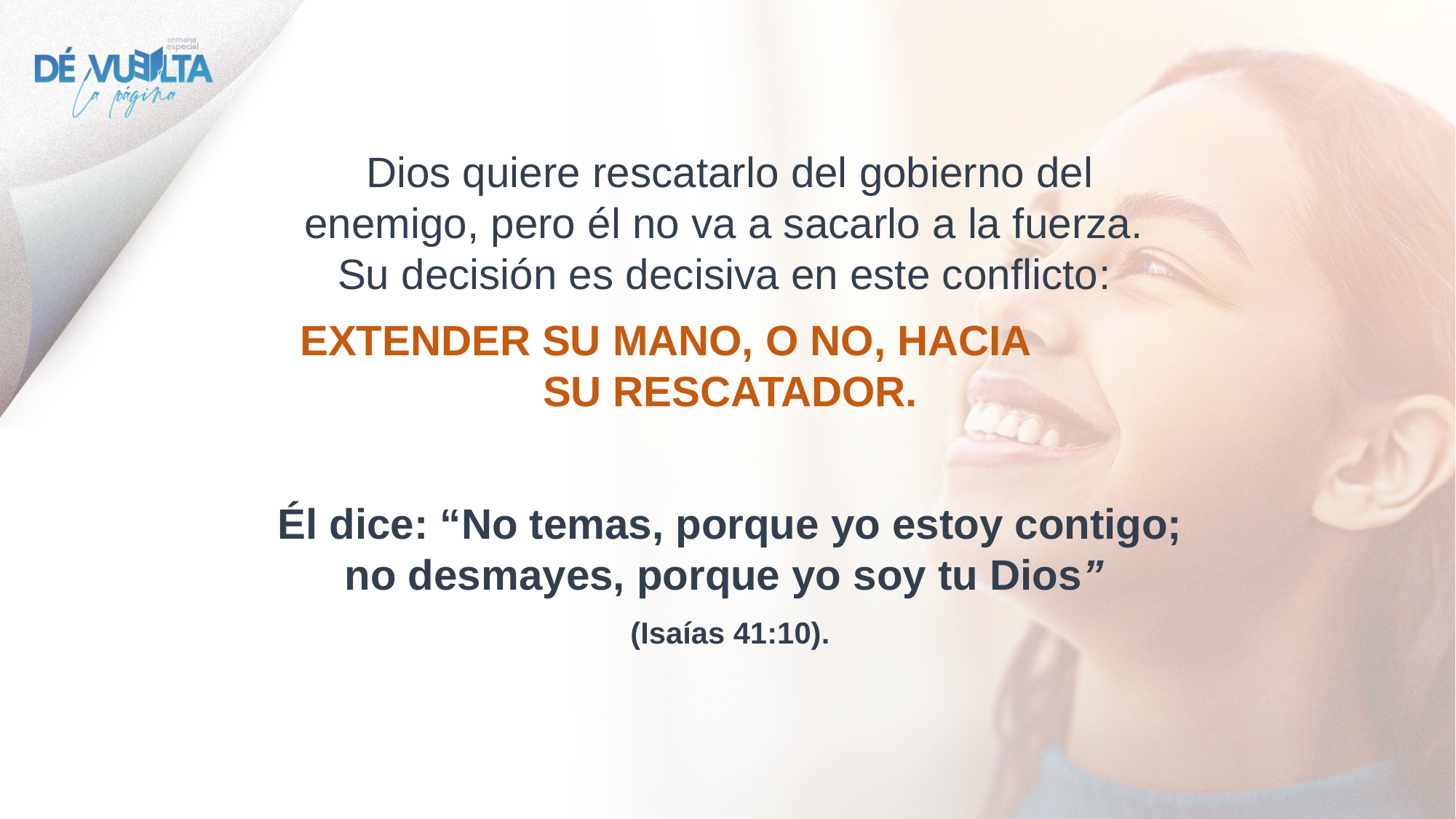

Dios quiere rescatarlo del gobierno del enemigo, pero él no va a sacarlo a la fuerza.  Su decisión es decisiva en este conflicto:
EXTENDER SU MANO, O NO, HACIA            SU RESCATADOR.

Él dice: “No temas, porque yo estoy contigo; no desmayes, porque yo soy tu Dios”
(Isaías 41:10).